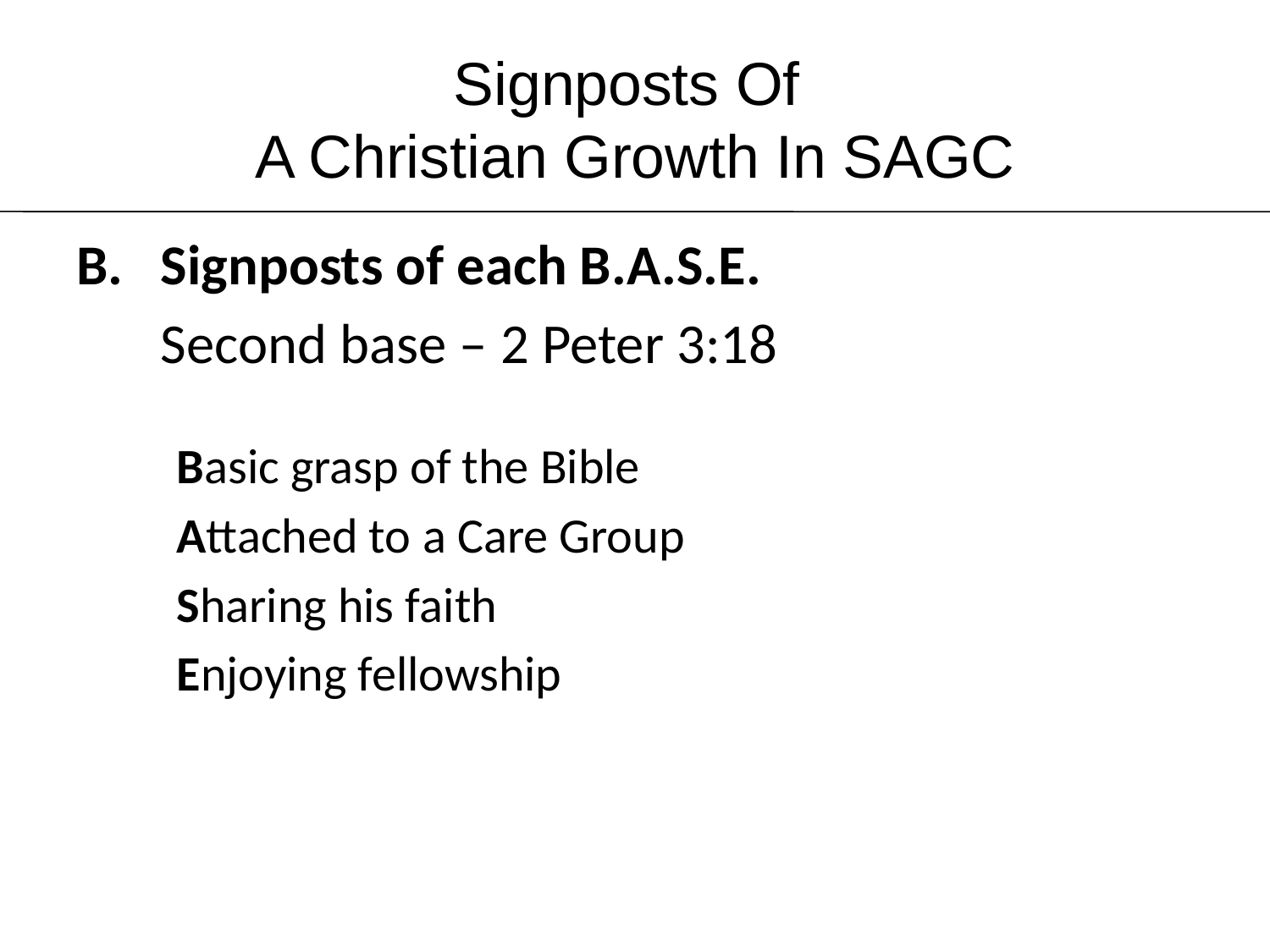

# Signposts Of A Christian Growth In SAGC

Signposts of each B.A.S.E.
	Second base – 2 Peter 3:18

Basic grasp of the Bible
Attached to a Care Group
Sharing his faith
Enjoying fellowship